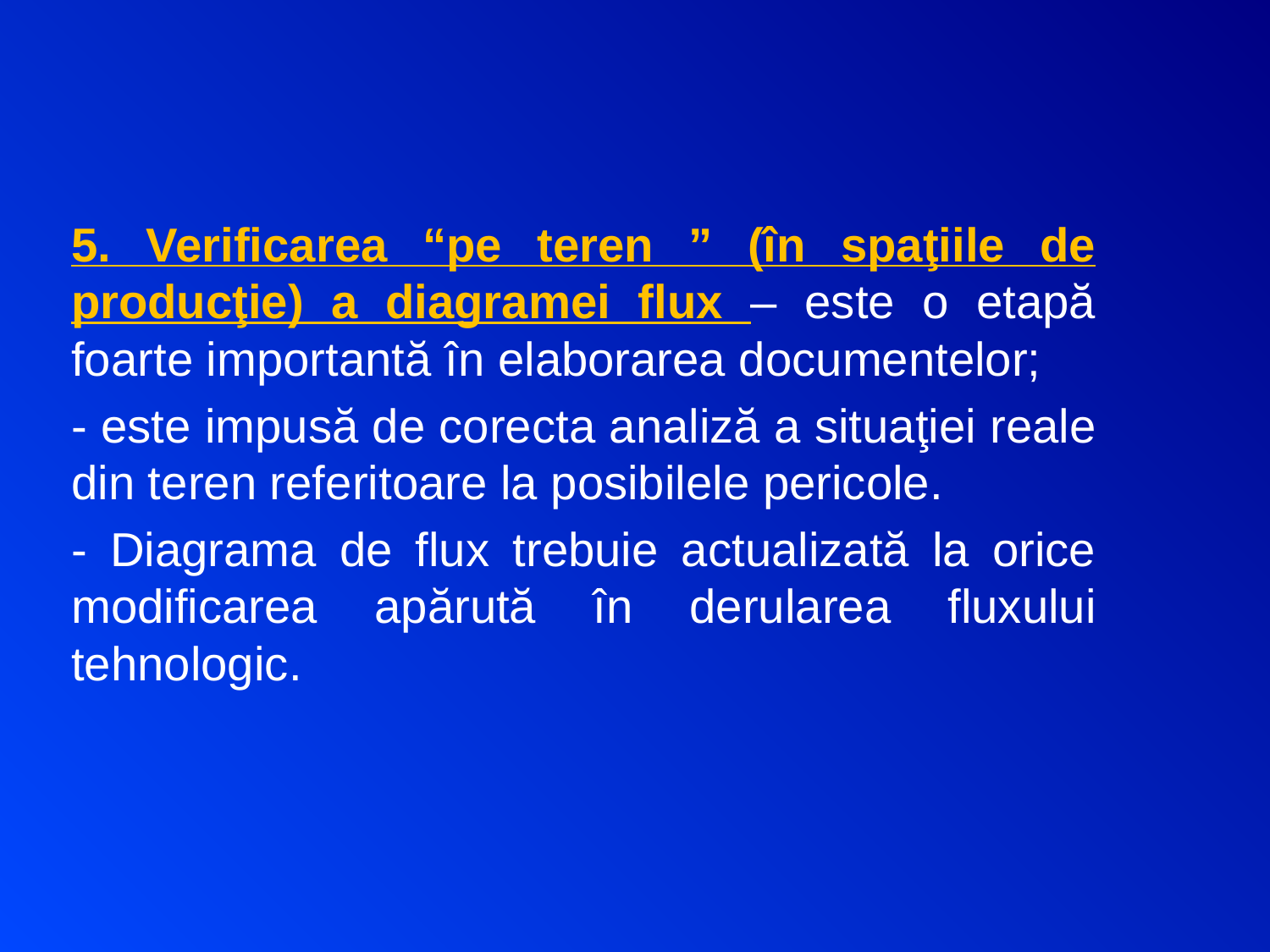

5. Verificarea “pe teren ” (în spaţiile de producţie) a diagramei flux – este o etapă foarte importantă în elaborarea documentelor;
- este impusă de corecta analiză a situaţiei reale din teren referitoare la posibilele pericole.
- Diagrama de flux trebuie actualizată la orice modificarea apărută în derularea fluxului tehnologic.